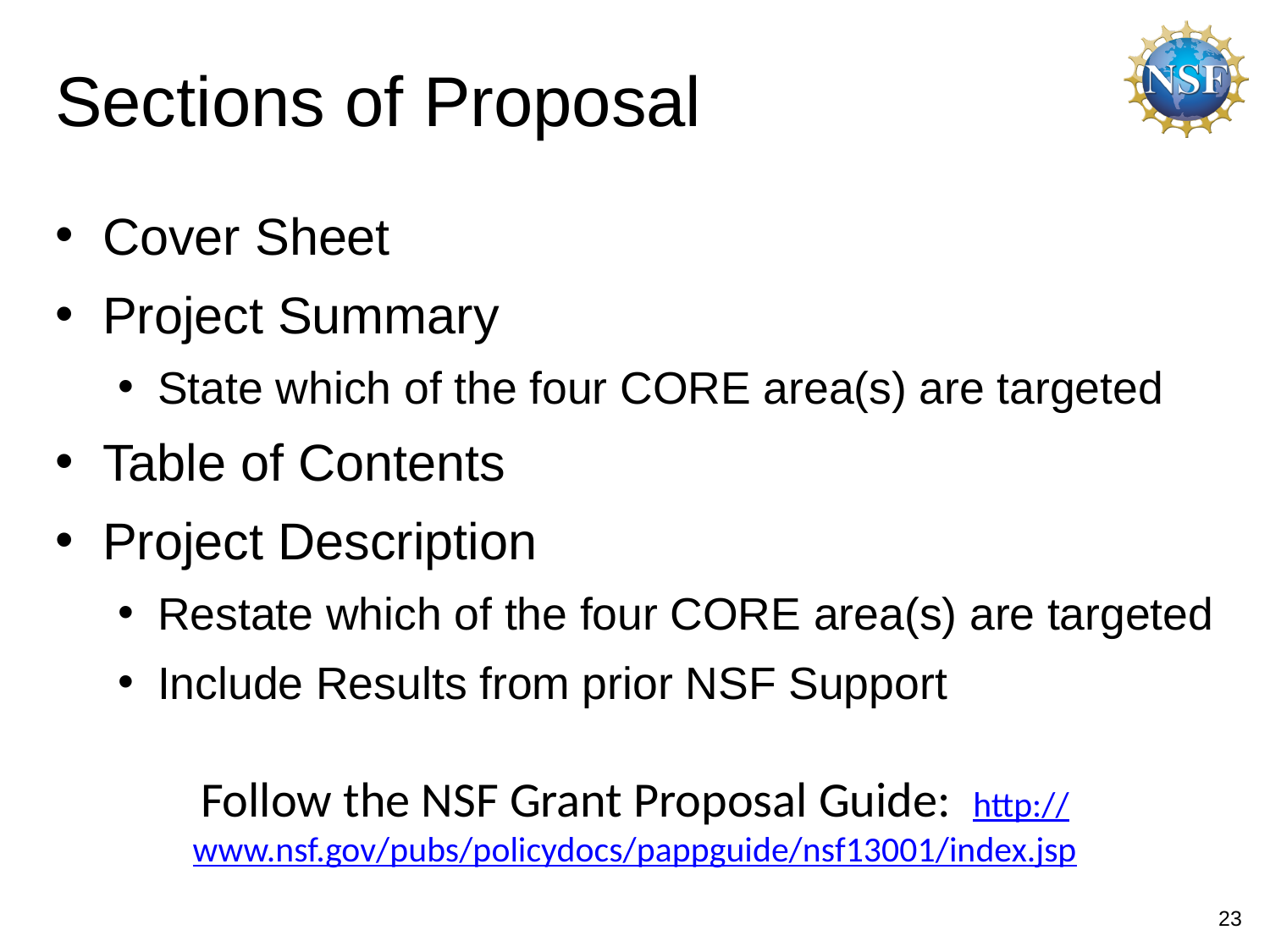

# Sections of Proposal
Cover Sheet
Project Summary
State which of the four CORE area(s) are targeted
Table of Contents
Project Description
Restate which of the four CORE area(s) are targeted
Include Results from prior NSF Support

Follow the NSF Grant Proposal Guide:  http://www.nsf.gov/pubs/policydocs/pappguide/nsf13001/index.jsp